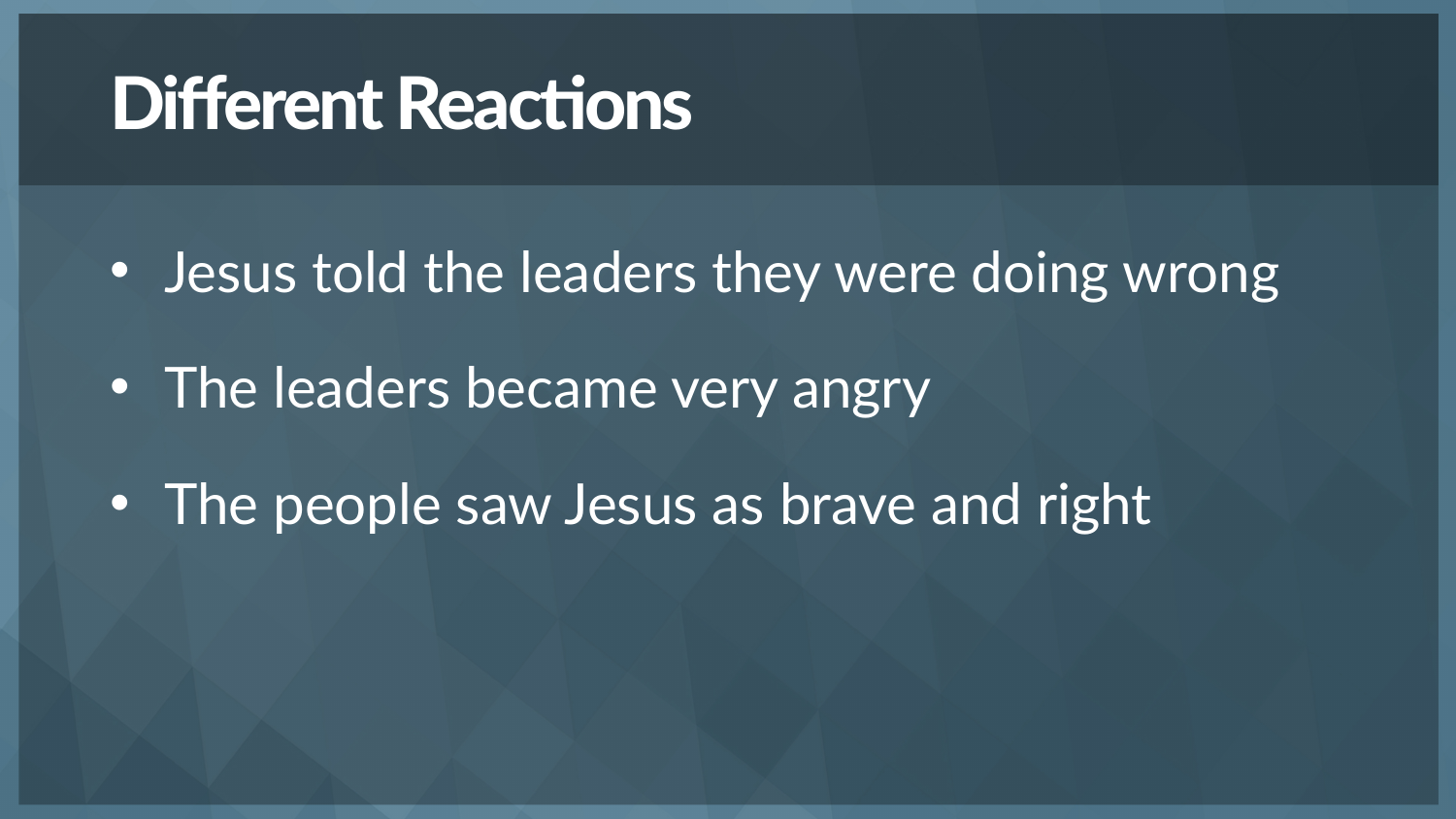

# Different Reactions
Jesus told the leaders they were doing wrong
The leaders became very angry
The people saw Jesus as brave and right